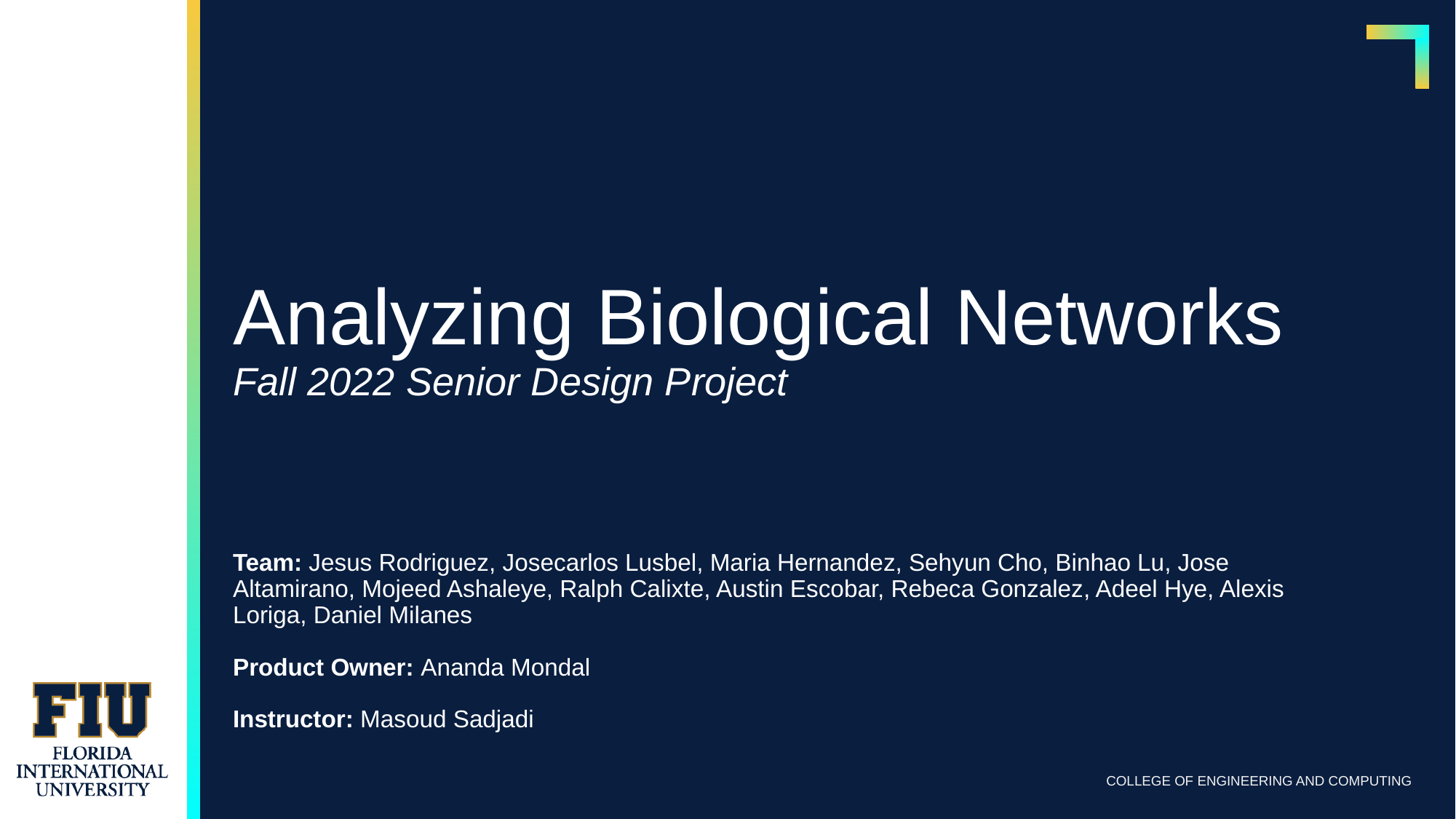

# Analyzing Biological Networks
Fall 2022 Senior Design Project
Team: Jesus Rodriguez, Josecarlos Lusbel, Maria Hernandez, Sehyun Cho, Binhao Lu, Jose Altamirano, Mojeed Ashaleye, Ralph Calixte, Austin Escobar, Rebeca Gonzalez, Adeel Hye, Alexis Loriga, Daniel Milanes

Product Owner: Ananda Mondal

Instructor: Masoud Sadjadi